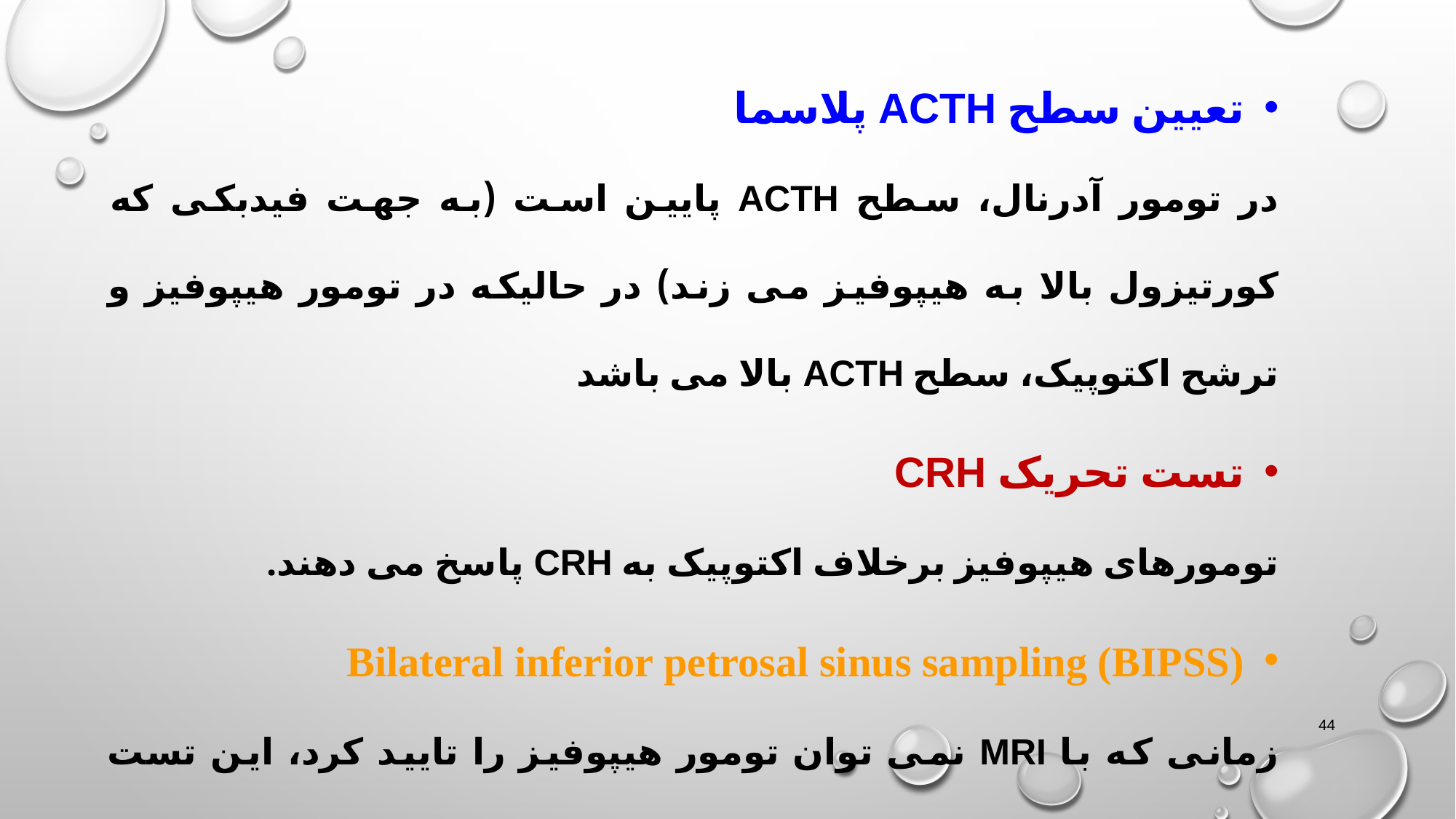

تعیین سطح ACTH پلاسما
در تومور آدرنال، سطح ACTH پایین است (به جهت فیدبکی که کورتیزول بالا به هیپوفیز می زند) در حالیکه در تومور هیپوفیز و ترشح اکتوپیک، سطح ACTH بالا می باشد
تست تحریک CRH
تومورهای هیپوفیز برخلاف اکتوپیک به CRH پاسخ می دهند.
Bilateral inferior petrosal sinus sampling (BIPSS)
زمانی که با MRI نمی توان تومور هیپوفیز را تایید کرد، این تست برای تمایز علل هیپوفیزی از اکتوپیک gold standard می باشد.
44